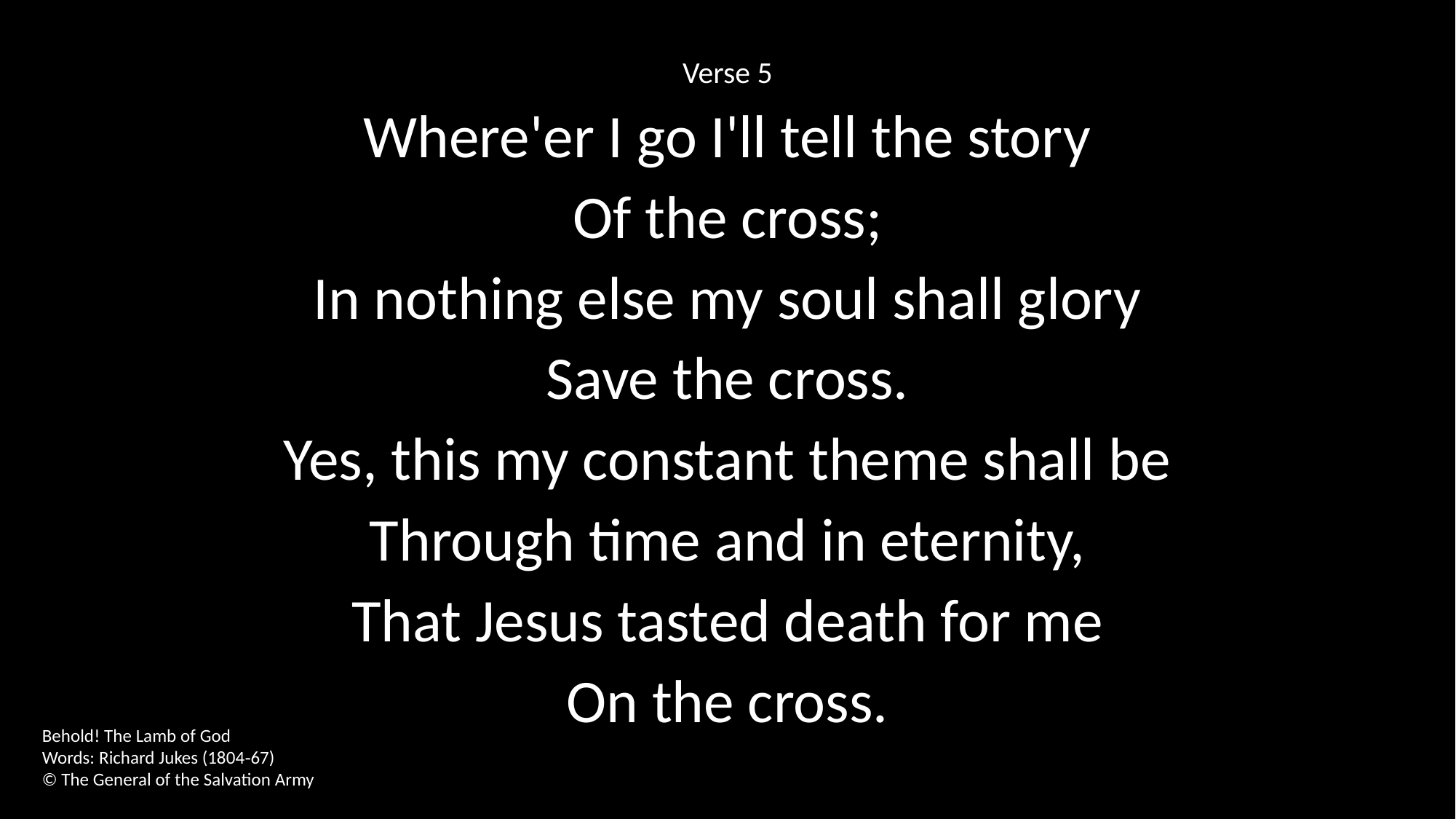

Verse 5
Where'er I go I'll tell the story
Of the cross;
In nothing else my soul shall glory
Save the cross.
Yes, this my constant theme shall be
Through time and in eternity,
That Jesus tasted death for me
On the cross.

Behold! The Lamb of God
Words: Richard Jukes (1804‑67)
© The General of the Salvation Army